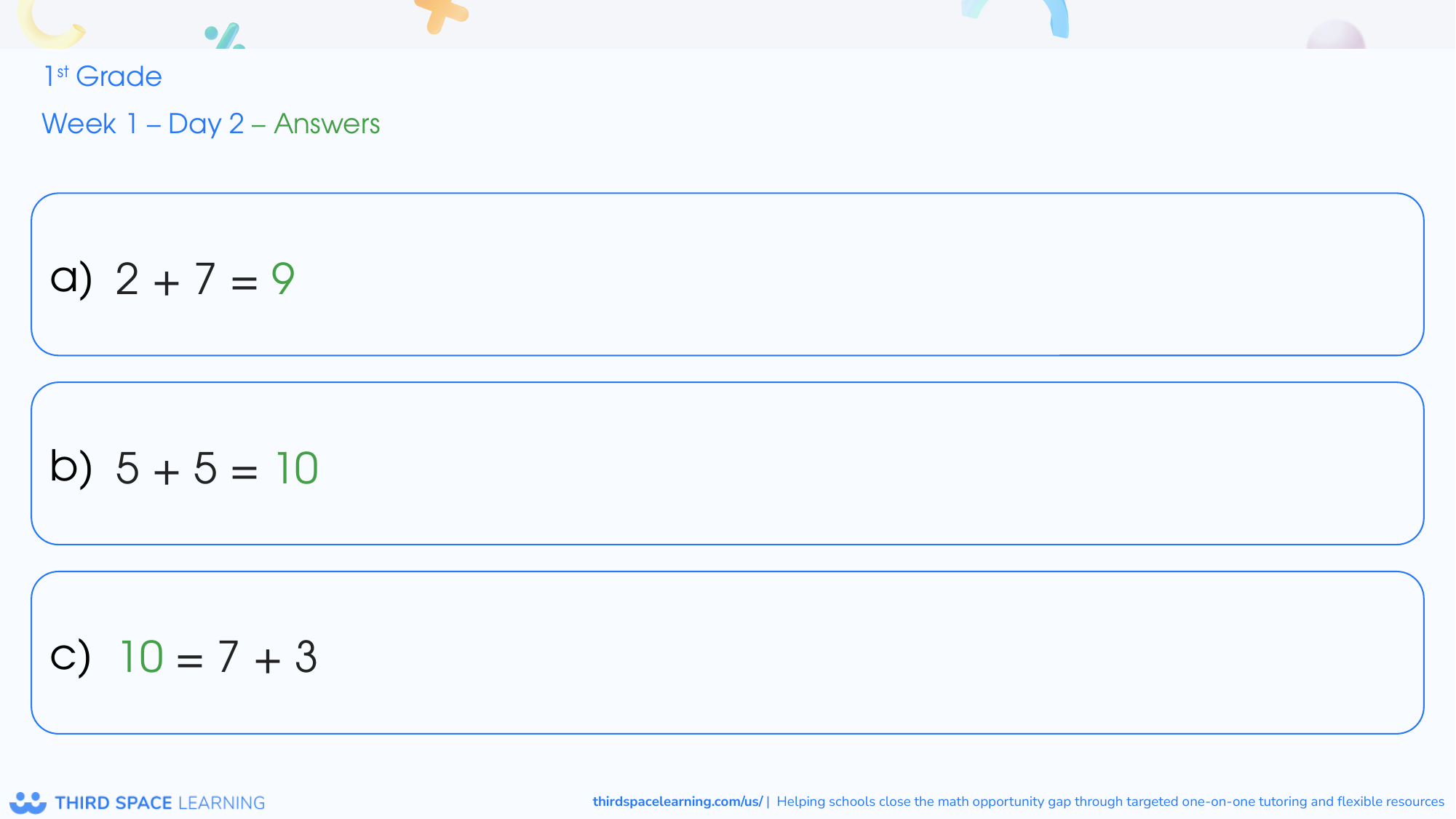

1st Grade
Week 1 – Day 2 – Answers
2 + 7 = 9
5 + 5 = 10
10 = 7 + 3